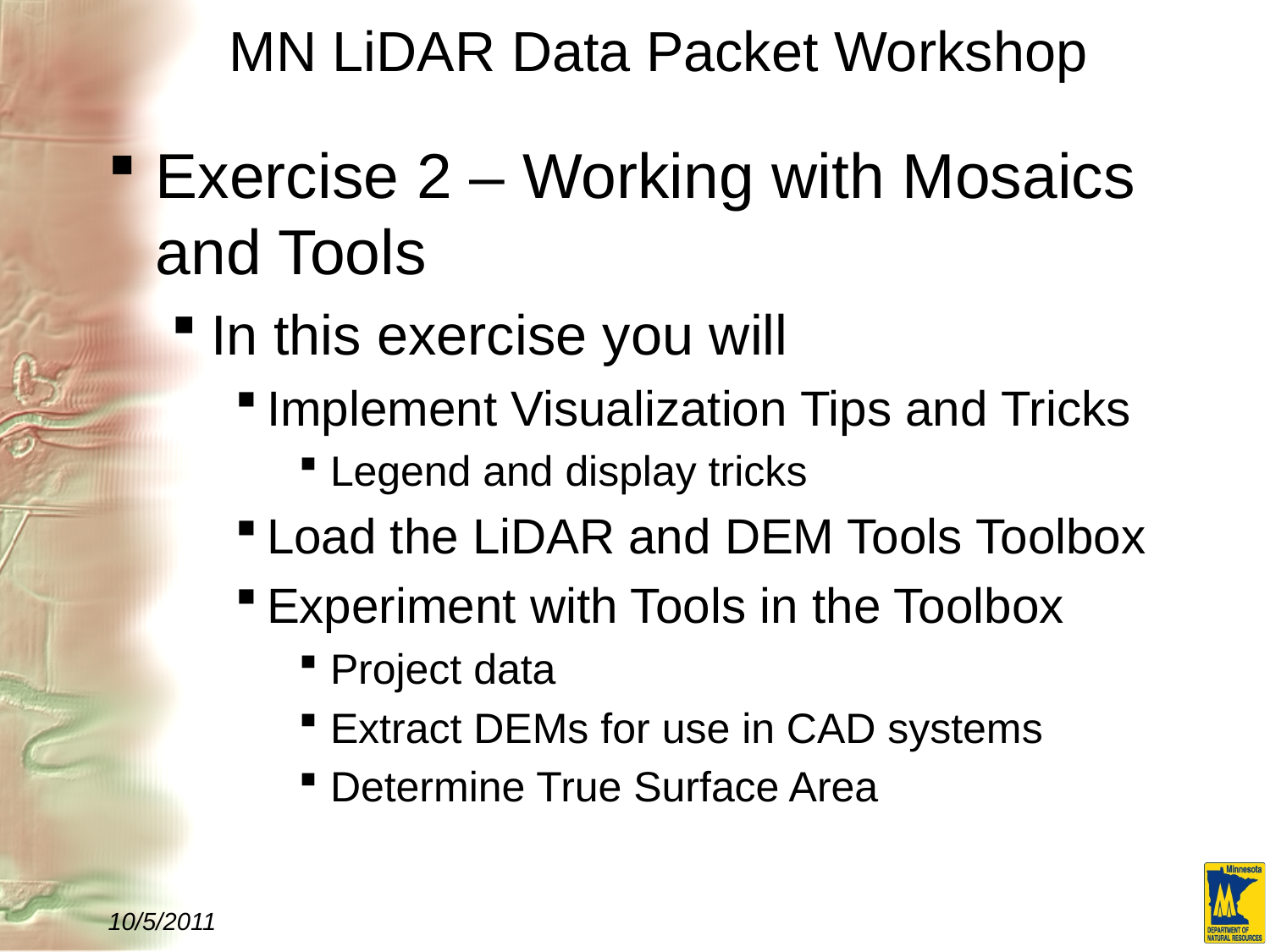

# MN LiDAR Data Packet Workshop
Exercise 2 – Working with Mosaics and Tools
In this exercise you will
Implement Visualization Tips and Tricks
Legend and display tricks
Load the LiDAR and DEM Tools Toolbox
Experiment with Tools in the Toolbox
Project data
Extract DEMs for use in CAD systems
Determine True Surface Area

10/5/2011